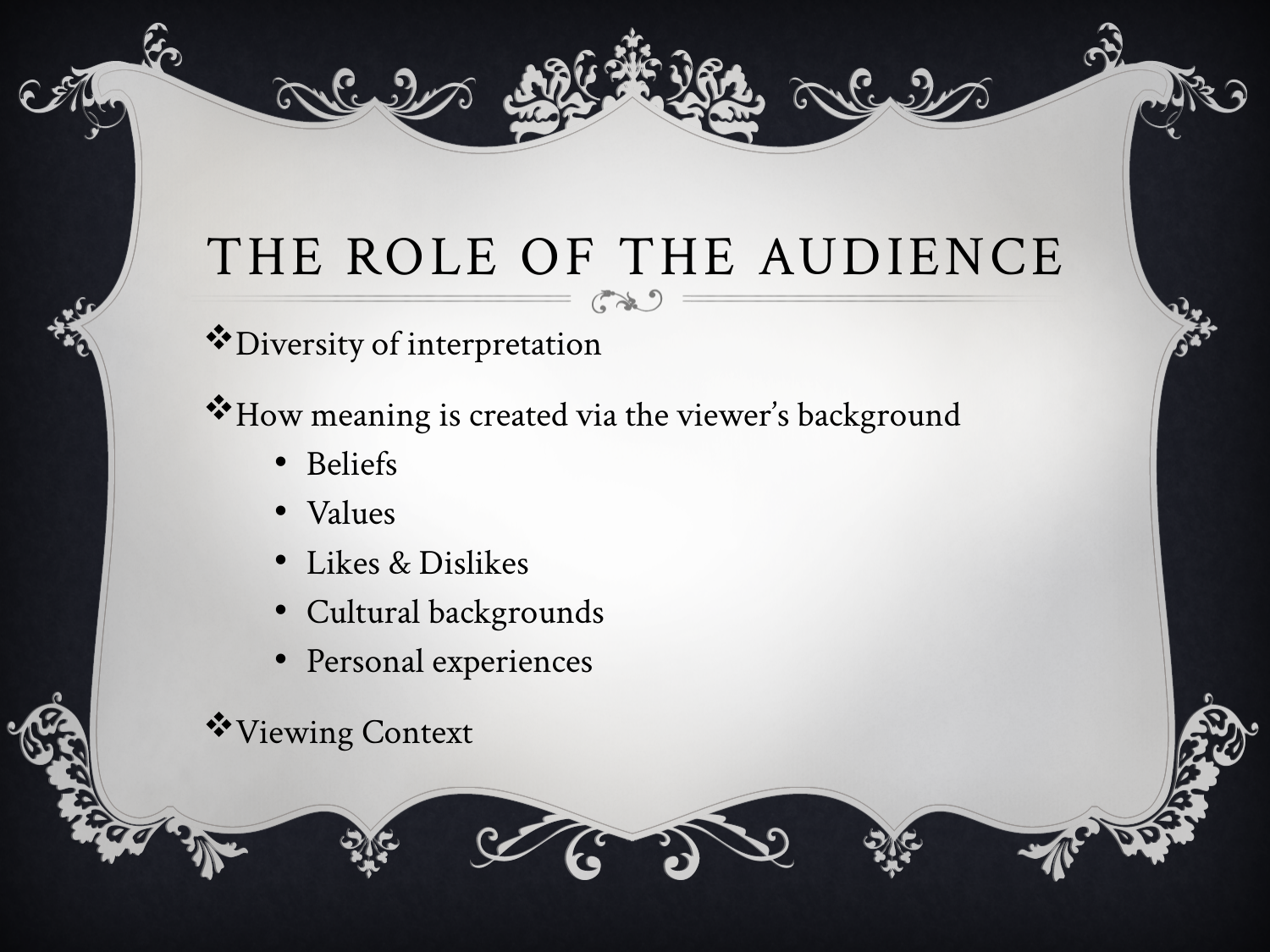

# The role of the audience
Diversity of interpretation
How meaning is created via the viewer’s background
Beliefs
Values
Likes & Dislikes
Cultural backgrounds
Personal experiences
Viewing Context